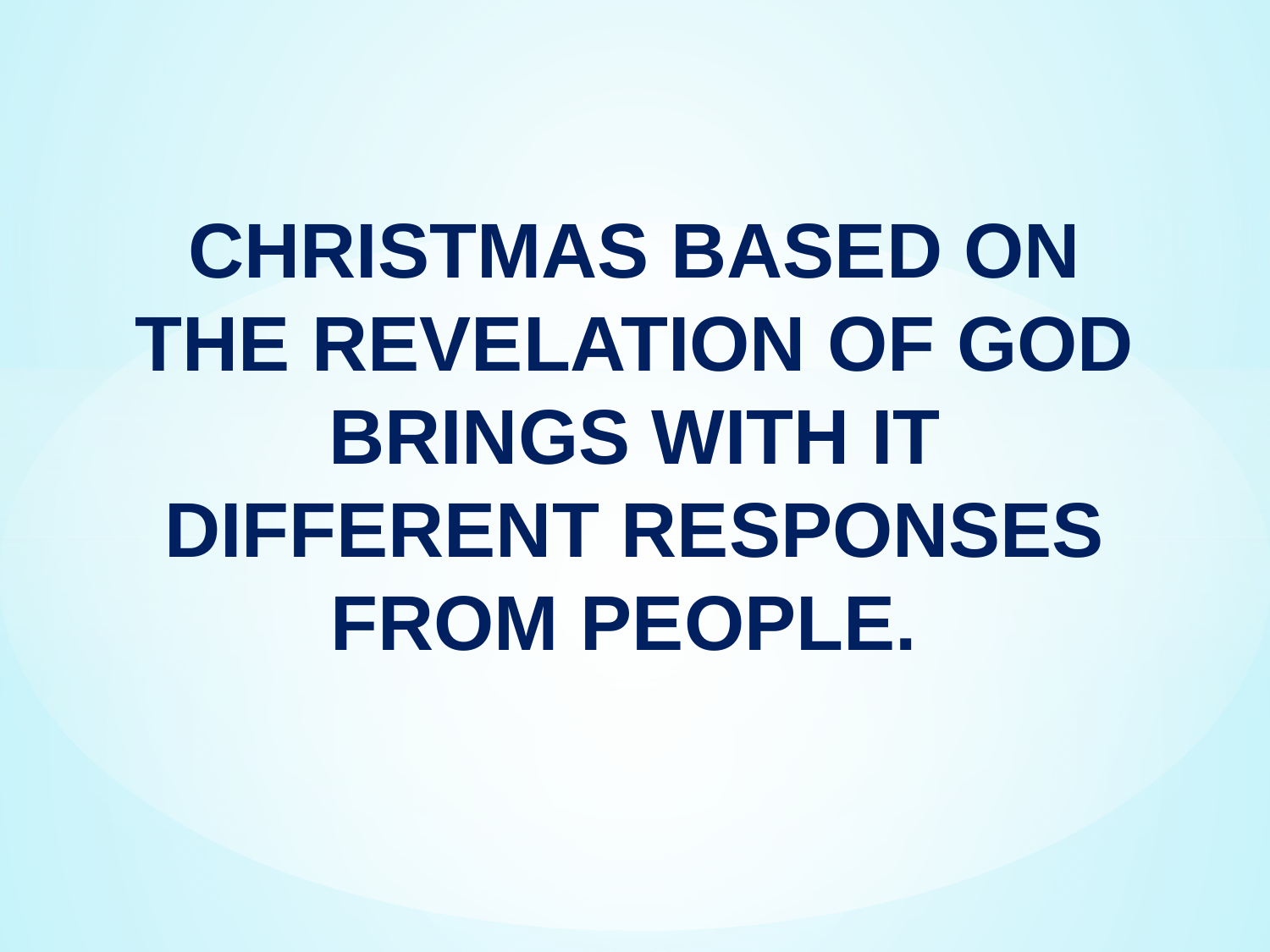

CHRISTMAS BASED ON THE REVELATION OF GOD BRINGS WITH IT DIFFERENT RESPONSES FROM PEOPLE.